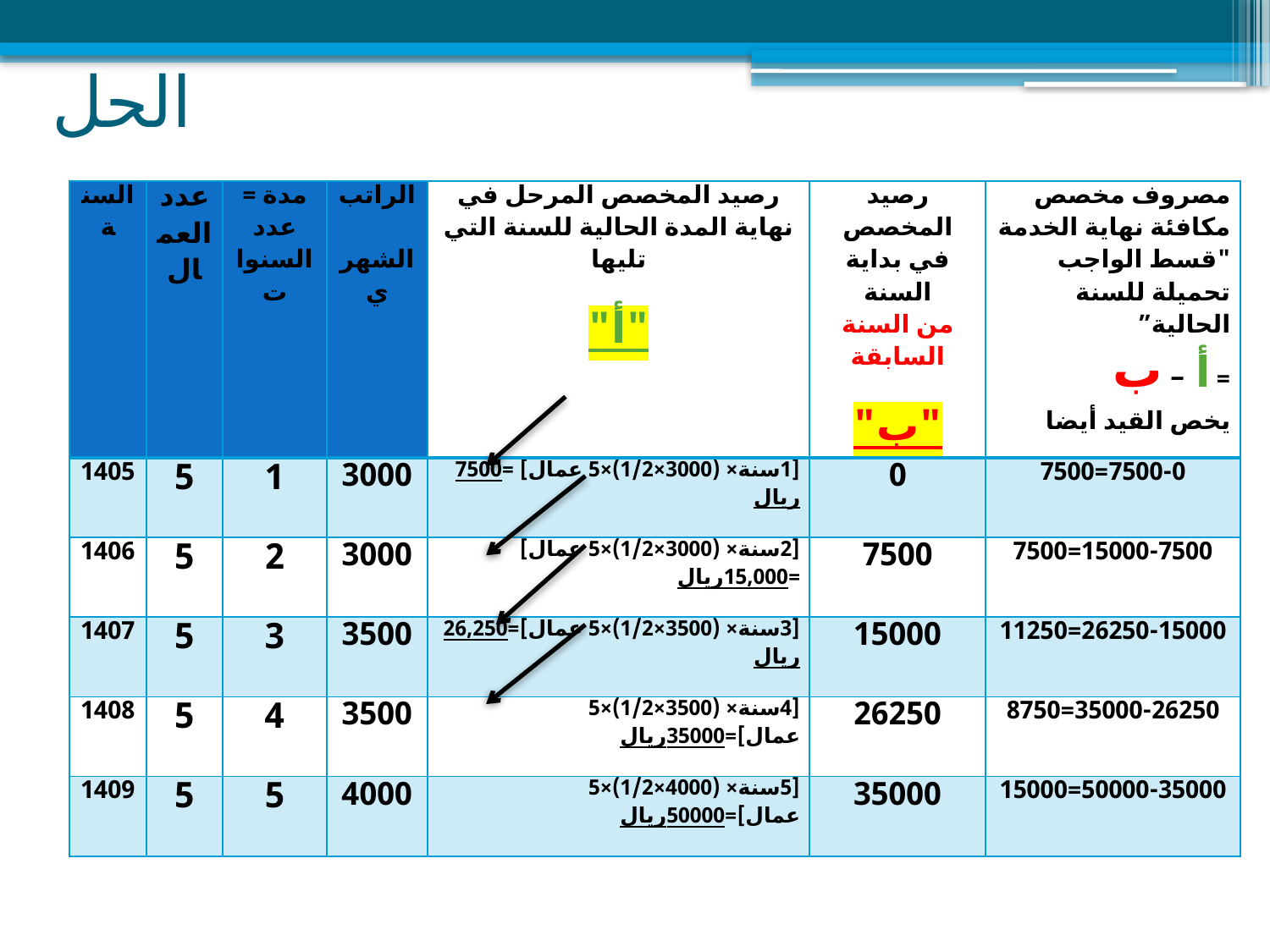

# الحل
| السنة | عدد العمال | مدة = عدد السنوات | الراتب الشهري | رصيد المخصص المرحل في نهاية المدة الحالية للسنة التي تليها "أ" | رصيد المخصص في بداية السنة من السنة السابقة "ب" | مصروف مخصص مكافئة نهاية الخدمة "قسط الواجب تحميلة للسنة الحالية” = أ – ب يخص القيد أيضا |
| --- | --- | --- | --- | --- | --- | --- |
| 1405 | 5 | 1 | 3000 | [1سنة× (3000×1/2)×5 عمال] =7500 ريال | 0 | 7500-0=7500 |
| 1406 | 5 | 2 | 3000 | [2سنة× (3000×1/2)×5 عمال] =15,000ريال | 7500 | 15000-7500=7500 |
| 1407 | 5 | 3 | 3500 | [3سنة× (3500×1/2)×5 عمال]=26,250 ريال | 15000 | 26250-15000=11250 |
| 1408 | 5 | 4 | 3500 | [4سنة× (3500×1/2)×5 عمال]=35000ريال | 26250 | 35000-26250=8750 |
| 1409 | 5 | 5 | 4000 | [5سنة× (4000×1/2)×5 عمال]=50000ريال | 35000 | 50000-35000=15000 |